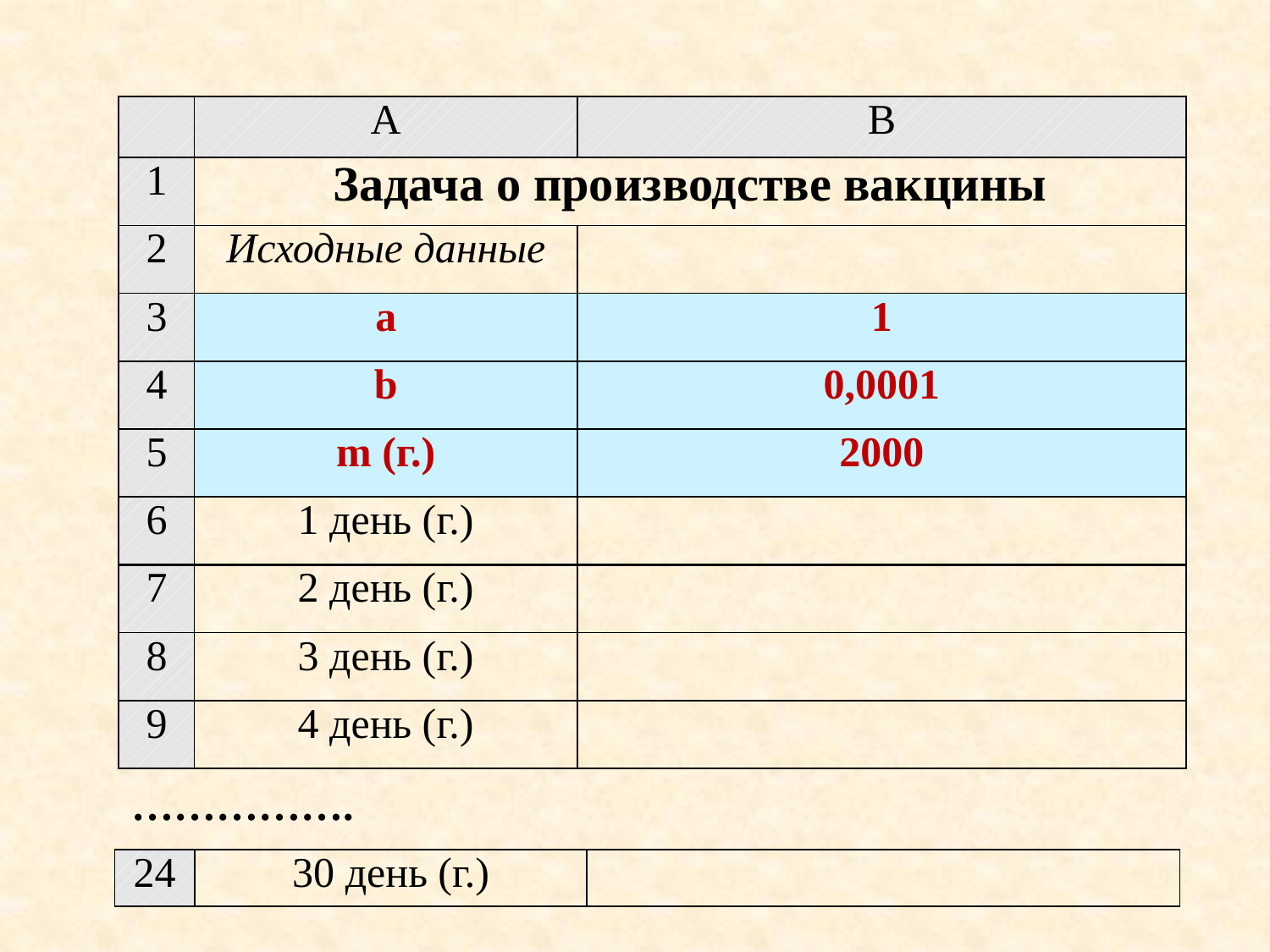

|  | A | B |
| --- | --- | --- |
| 1 | Задача о производстве вакцины |  |
| 2 | Исходные данные |  |
| 3 | a | 1 |
| 4 | b | 0,0001 |
| 5 | m (г.) | 2000 |
| 6 | 1 день (г.) |  |
| 7 | 2 день (г.) |  |
| 8 | 3 день (г.) |  |
| 9 | 4 день (г.) |  |
…………….
| 24 | 30 день (г.) |  |
| --- | --- | --- |